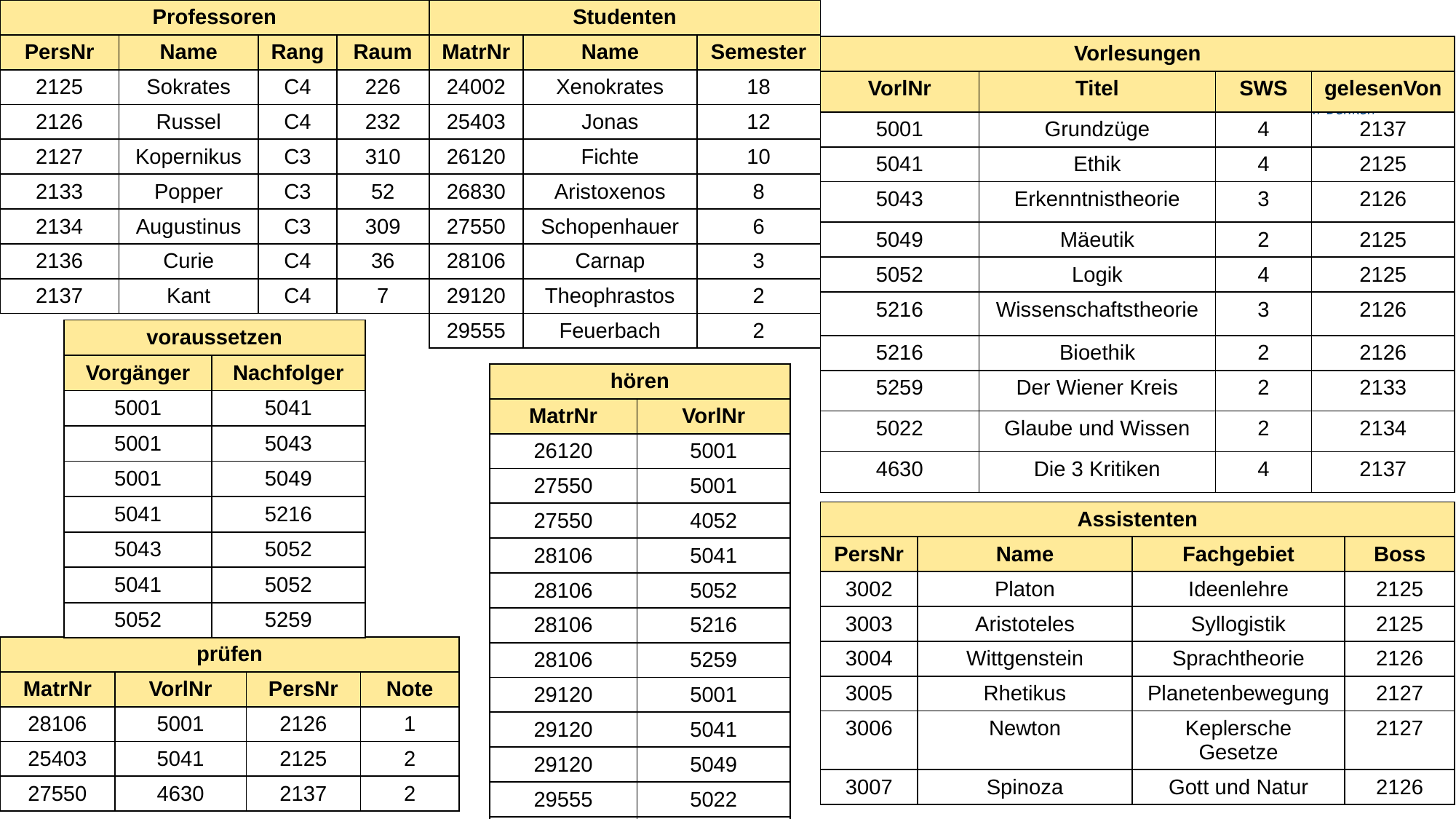

| Professoren |  |  |  |
| --- | --- | --- | --- |
| PersNr | Name | Rang | Raum |
| 2125 | Sokrates | C4 | 226 |
| 2126 | Russel | C4 | 232 |
| 2127 | Kopernikus | C3 | 310 |
| 2133 | Popper | C3 | 52 |
| 2134 | Augustinus | C3 | 309 |
| 2136 | Curie | C4 | 36 |
| 2137 | Kant | C4 | 7 |
| Studenten |  |  |
| --- | --- | --- |
| MatrNr | Name | Semester |
| 24002 | Xenokrates | 18 |
| 25403 | Jonas | 12 |
| 26120 | Fichte | 10 |
| 26830 | Aristoxenos | 8 |
| 27550 | Schopenhauer | 6 |
| 28106 | Carnap | 3 |
| 29120 | Theophrastos | 2 |
| 29555 | Feuerbach | 2 |
| Vorlesungen |  |  |  |
| --- | --- | --- | --- |
| VorlNr | Titel | SWS | gelesenVon |
| 5001 | Grundzüge | 4 | 2137 |
| 5041 | Ethik | 4 | 2125 |
| 5043 | Erkenntnistheorie | 3 | 2126 |
| 5049 | Mäeutik | 2 | 2125 |
| 5052 | Logik | 4 | 2125 |
| 5216 | Wissenschaftstheorie | 3 | 2126 |
| 5216 | Bioethik | 2 | 2126 |
| 5259 | Der Wiener Kreis | 2 | 2133 |
| 5022 | Glaube und Wissen | 2 | 2134 |
| 4630 | Die 3 Kritiken | 4 | 2137 |
| voraussetzen |  |
| --- | --- |
| Vorgänger | Nachfolger |
| 5001 | 5041 |
| 5001 | 5043 |
| 5001 | 5049 |
| 5041 | 5216 |
| 5043 | 5052 |
| 5041 | 5052 |
| 5052 | 5259 |
| hören |  |
| --- | --- |
| MatrNr | VorlNr |
| 26120 | 5001 |
| 27550 | 5001 |
| 27550 | 4052 |
| 28106 | 5041 |
| 28106 | 5052 |
| 28106 | 5216 |
| 28106 | 5259 |
| 29120 | 5001 |
| 29120 | 5041 |
| 29120 | 5049 |
| 29555 | 5022 |
| 25403 | 5022 |
| Assistenten |  |  |  |
| --- | --- | --- | --- |
| PersNr | Name | Fachgebiet | Boss |
| 3002 | Platon | Ideenlehre | 2125 |
| 3003 | Aristoteles | Syllogistik | 2125 |
| 3004 | Wittgenstein | Sprachtheorie | 2126 |
| 3005 | Rhetikus | Planetenbewegung | 2127 |
| 3006 | Newton | Keplersche Gesetze | 2127 |
| 3007 | Spinoza | Gott und Natur | 2126 |
| prüfen |  |  |  |
| --- | --- | --- | --- |
| MatrNr | VorlNr | PersNr | Note |
| 28106 | 5001 | 2126 | 1 |
| 25403 | 5041 | 2125 | 2 |
| 27550 | 4630 | 2137 | 2 |
6